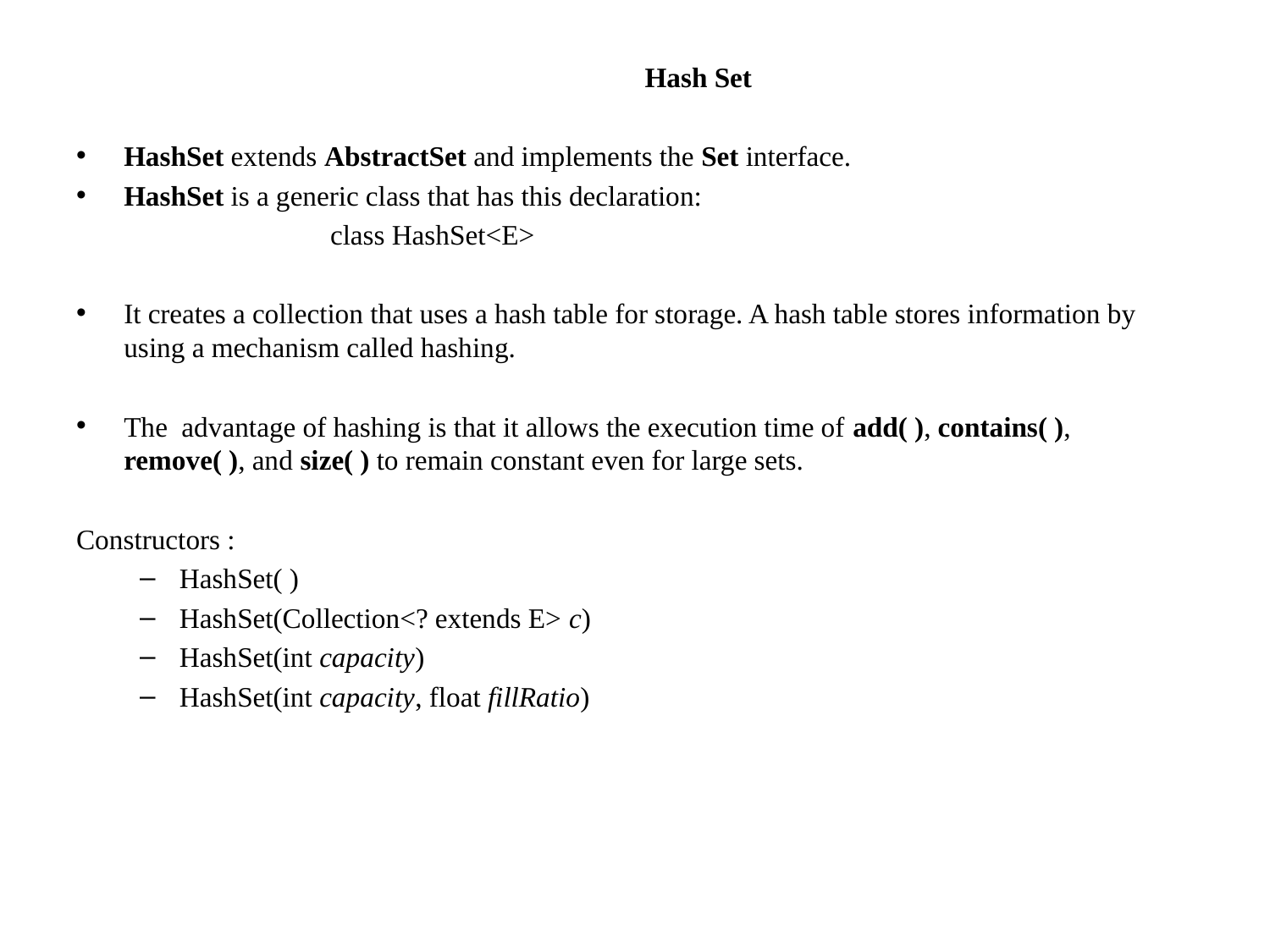

Hash Set

HashSet extends AbstractSet and implements the Set interface.
HashSet is a generic class that has this declaration:
		class HashSet<E>

It creates a collection that uses a hash table for storage. A hash table stores information by using a mechanism called hashing.

The  advantage of hashing is that it allows the execution time of add( ), contains( ), remove( ), and size( ) to remain constant even for large sets.

Constructors :
HashSet( )
HashSet(Collection<? extends E> c)
HashSet(int capacity)
HashSet(int capacity, float fillRatio)